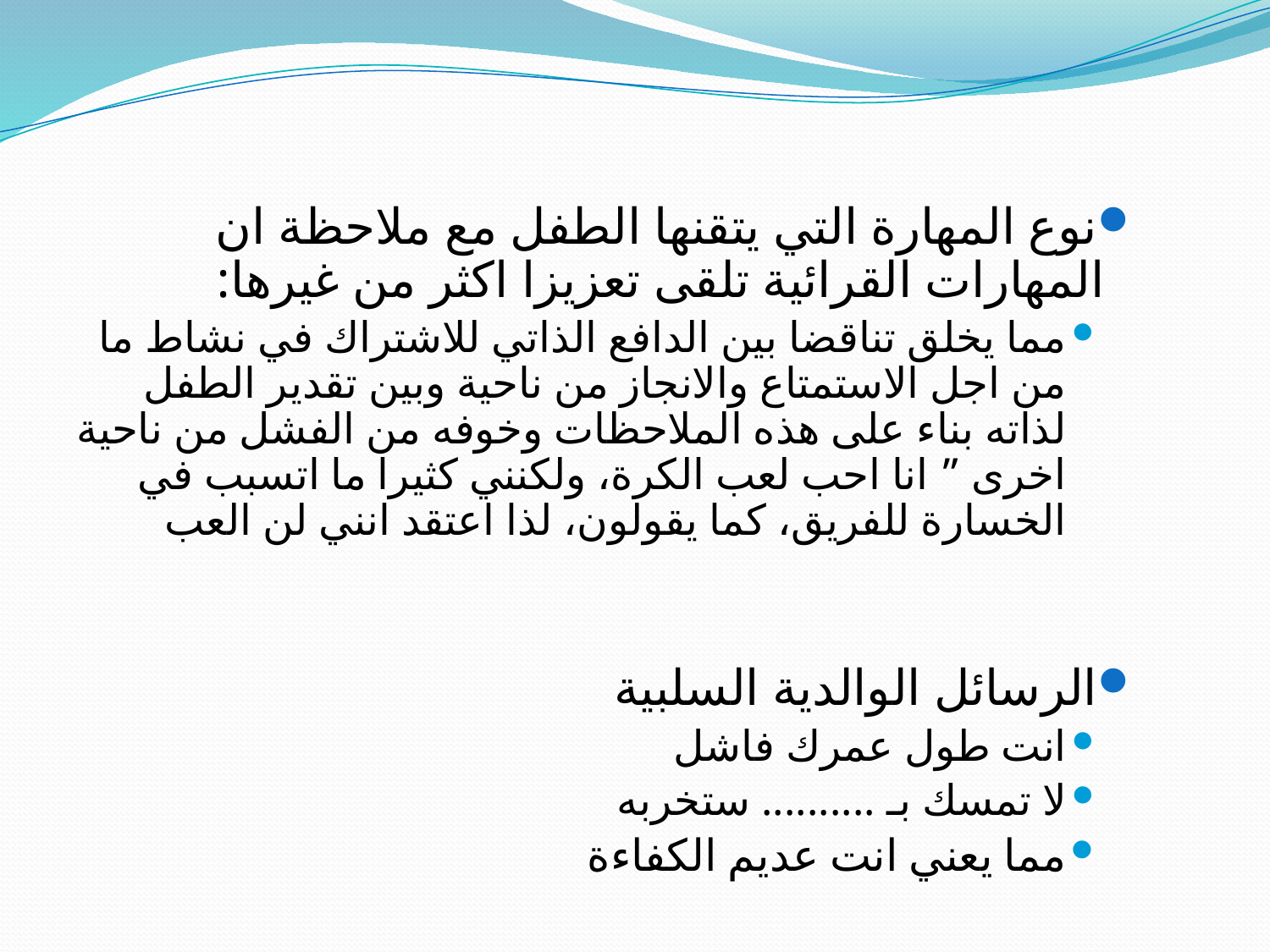

نوع المهارة التي يتقنها الطفل مع ملاحظة ان المهارات القرائية تلقى تعزيزا اكثر من غيرها:
مما يخلق تناقضا بين الدافع الذاتي للاشتراك في نشاط ما من اجل الاستمتاع والانجاز من ناحية وبين تقدير الطفل لذاته بناء على هذه الملاحظات وخوفه من الفشل من ناحية اخرى ” انا احب لعب الكرة، ولكنني كثيرا ما اتسبب في الخسارة للفريق، كما يقولون، لذا اعتقد انني لن العب

الرسائل الوالدية السلبية
انت طول عمرك فاشل
لا تمسك بـ .......... ستخربه
مما يعني انت عديم الكفاءة